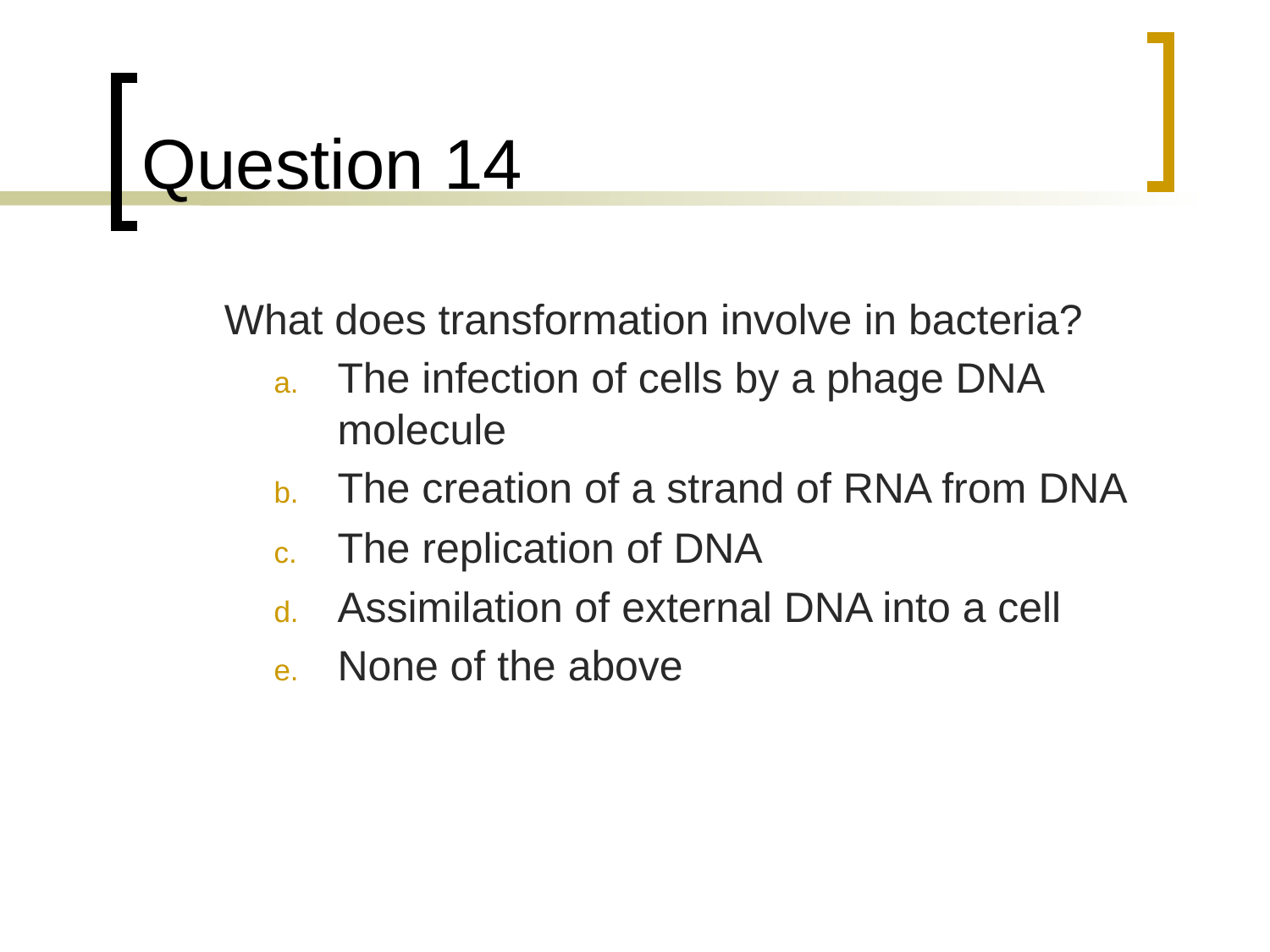

# Question 14
	 What does transformation involve in bacteria?
The infection of cells by a phage DNA molecule
The creation of a strand of RNA from DNA
The replication of DNA
Assimilation of external DNA into a cell
None of the above